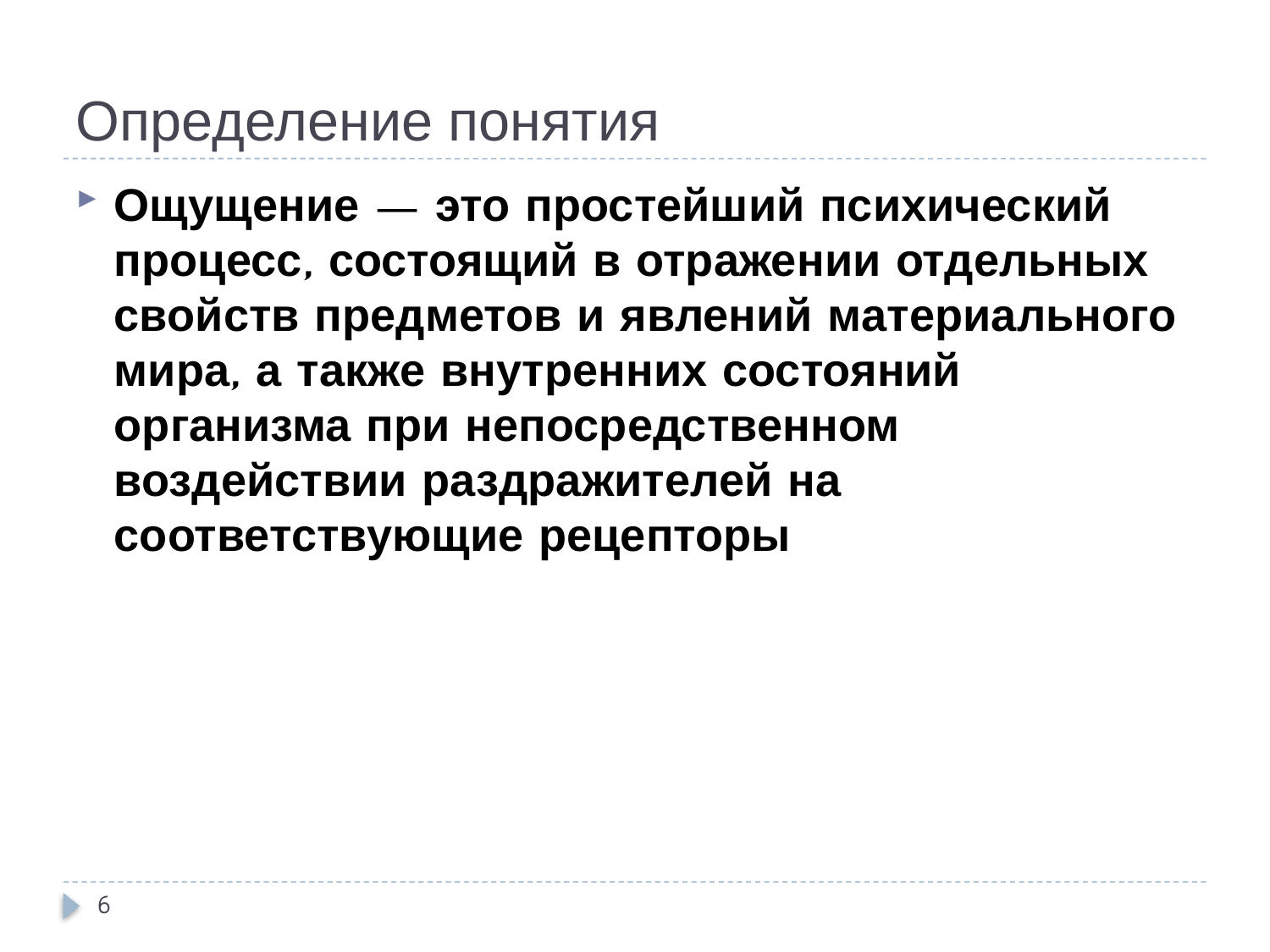

# Определение понятия
Ощущение — это простейший психический процесс, состоящий в отражении отдельных свойств предметов и явлений материального мира, а также внутренних состояний организма при непосредственном воздействии раздражителей на соответствующие рецепторы
6